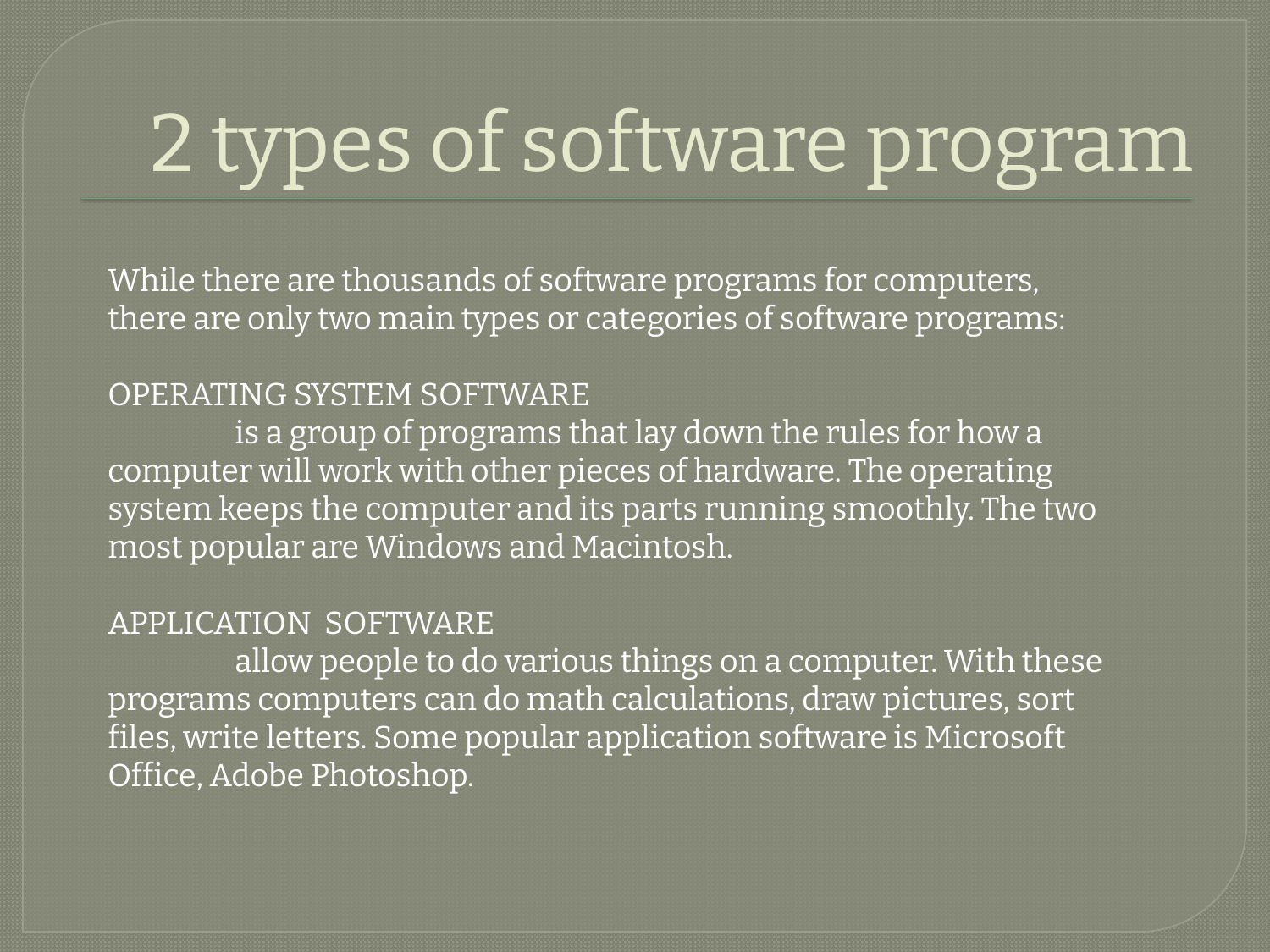

# 2 types of software program
While there are thousands of software programs for computers, there are only two main types or categories of software programs:

OPERATING SYSTEM SOFTWARE
	is a group of programs that lay down the rules for how a computer will work with other pieces of hardware. The operating system keeps the computer and its parts running smoothly. The two most popular are Windows and Macintosh.

APPLICATION  SOFTWARE
	allow people to do various things on a computer. With these programs computers can do math calculations, draw pictures, sort files, write letters. Some popular application software is Microsoft Office, Adobe Photoshop.